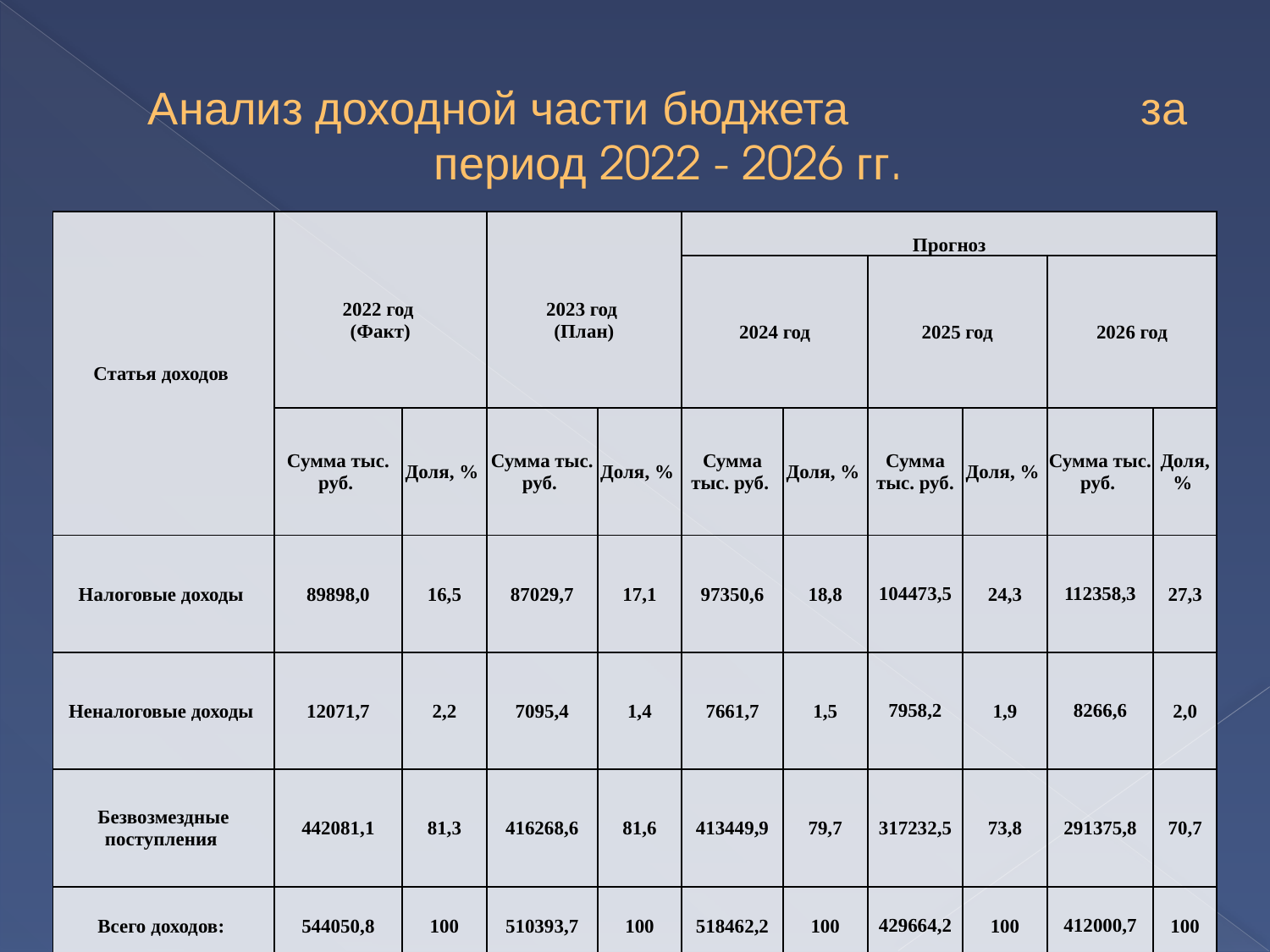

# Анализ доходной части бюджета                       за период 2022 - 2026 гг.
| Статья доходов | 2022 год (Факт) |  | 2023 год (План) |  | Прогноз |  |  |  |  |  |
| --- | --- | --- | --- | --- | --- | --- | --- | --- | --- | --- |
|  |  |  |  |  | 2024 год |  | 2025 год |  | 2026 год |  |
|  | Сумма тыс. руб. | Доля, % | Сумма тыс. руб. | Доля, % | Сумма тыс. руб. | Доля, % | Сумма тыс. руб. | Доля, % | Сумма тыс. руб. | Доля, % |
| Налоговые доходы | 89898,0 | 16,5 | 87029,7 | 17,1 | 97350,6 | 18,8 | 104473,5 | 24,3 | 112358,3 | 27,3 |
| Неналоговые доходы | 12071,7 | 2,2 | 7095,4 | 1,4 | 7661,7 | 1,5 | 7958,2 | 1,9 | 8266,6 | 2,0 |
| Безвозмездные поступления | 442081,1 | 81,3 | 416268,6 | 81,6 | 413449,9 | 79,7 | 317232,5 | 73,8 | 291375,8 | 70,7 |
| Всего доходов: | 544050,8 | 100 | 510393,7 | 100 | 518462,2 | 100 | 429664,2 | 100 | 412000,7 | 100 |